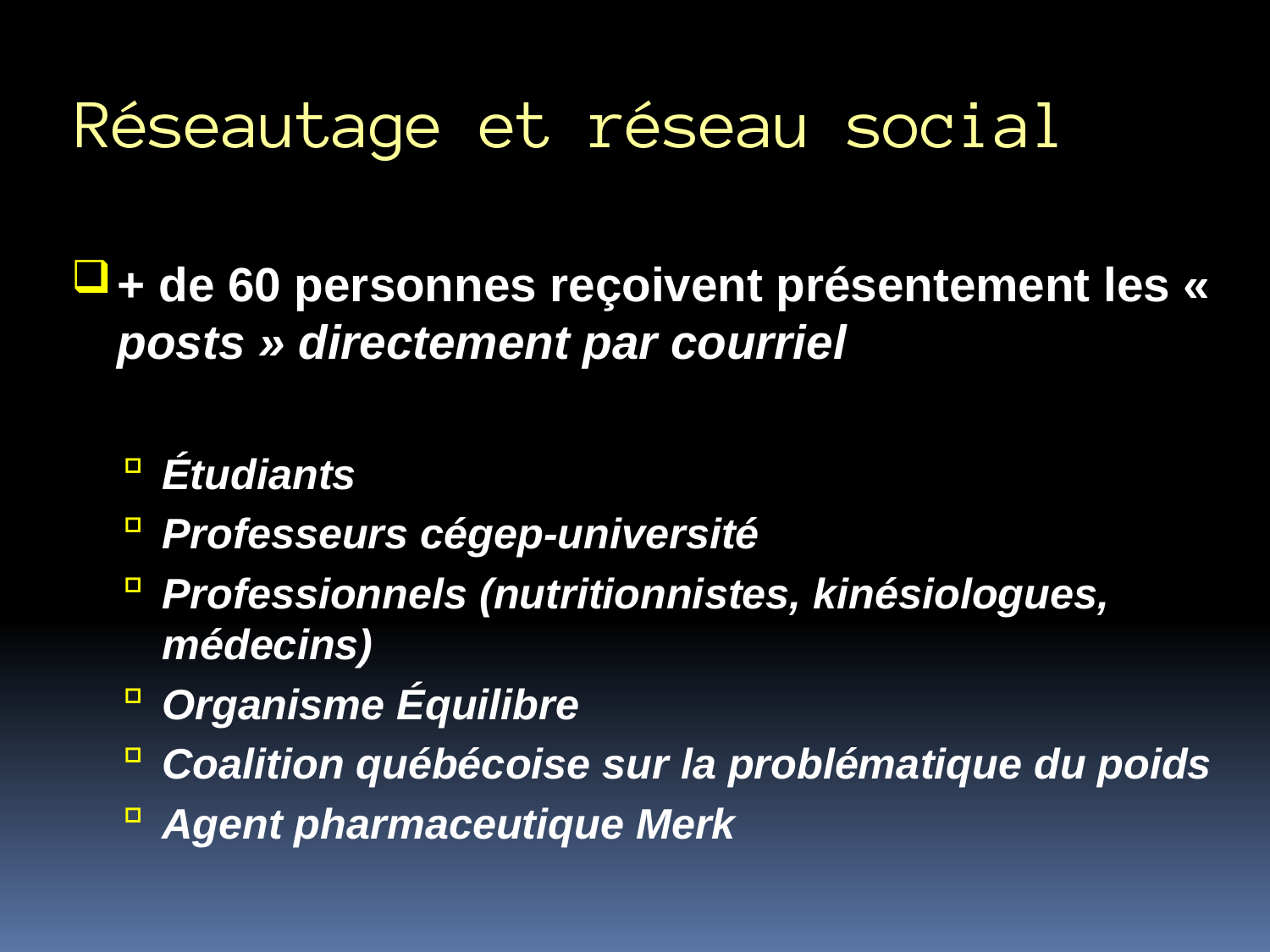

# Réseautage et réseau social
+ de 60 personnes reçoivent présentement les « posts » directement par courriel

Étudiants
Professeurs cégep-université
Professionnels (nutritionnistes, kinésiologues, médecins)
Organisme Équilibre
Coalition québécoise sur la problématique du poids
Agent pharmaceutique Merk